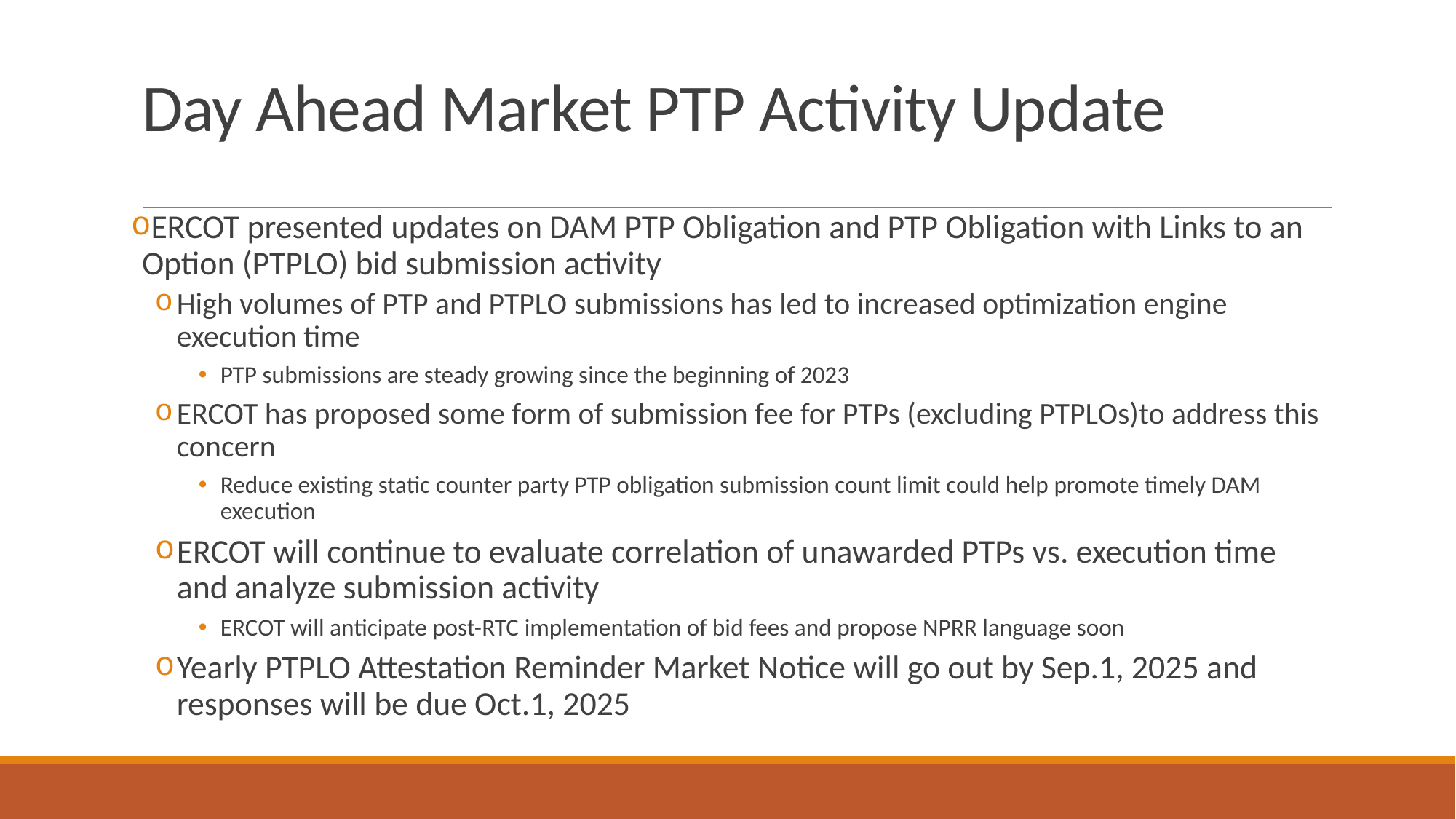

# Day Ahead Market PTP Activity Update
ERCOT presented updates on DAM PTP Obligation and PTP Obligation with Links to an Option (PTPLO) bid submission activity
High volumes of PTP and PTPLO submissions has led to increased optimization engine execution time
PTP submissions are steady growing since the beginning of 2023
ERCOT has proposed some form of submission fee for PTPs (excluding PTPLOs)to address this concern
Reduce existing static counter party PTP obligation submission count limit could help promote timely DAM execution
ERCOT will continue to evaluate correlation of unawarded PTPs vs. execution time and analyze submission activity
ERCOT will anticipate post-RTC implementation of bid fees and propose NPRR language soon
Yearly PTPLO Attestation Reminder Market Notice will go out by Sep.1, 2025 and responses will be due Oct.1, 2025